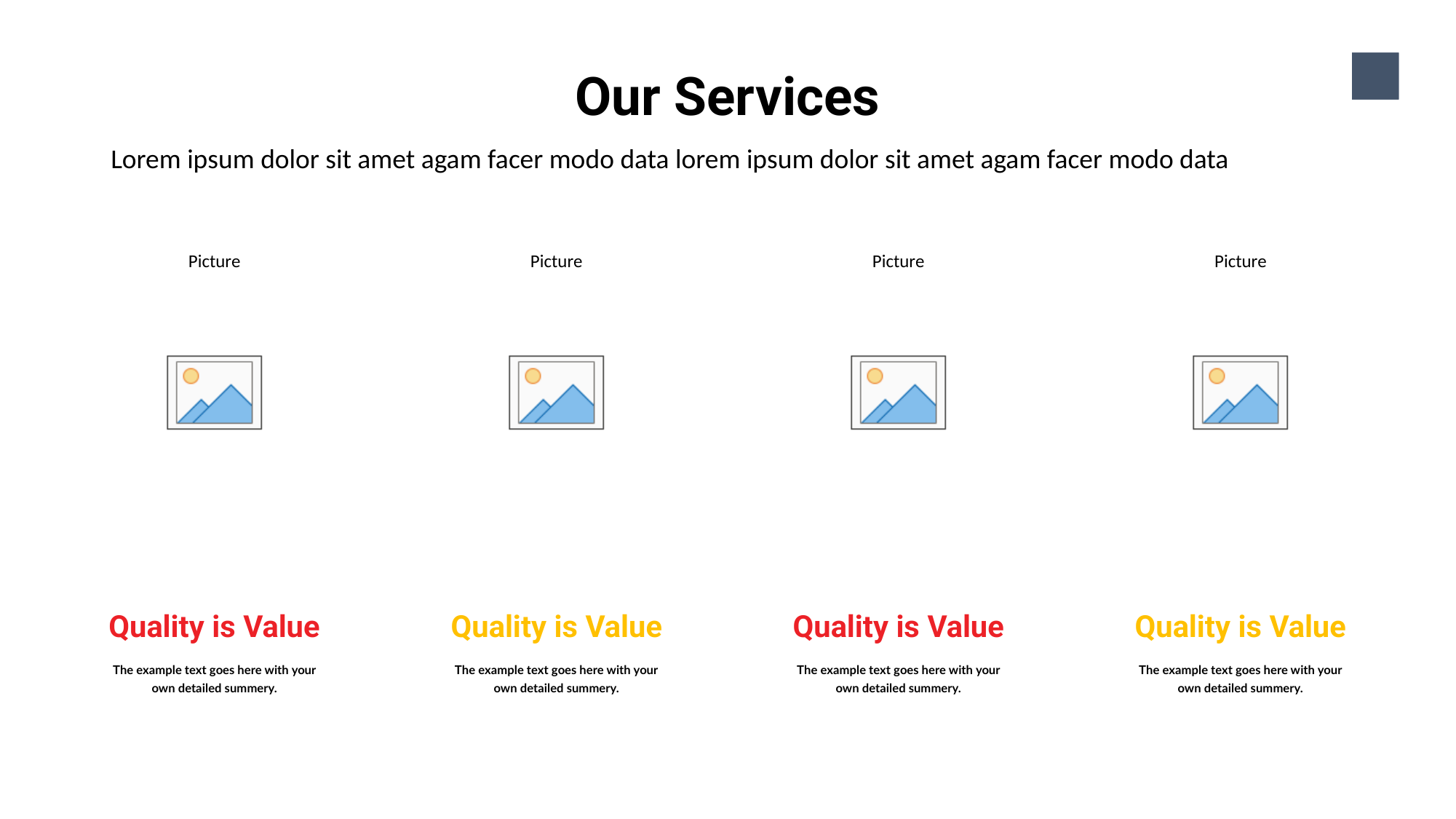

Our Services
8
Lorem ipsum dolor sit amet agam facer modo data lorem ipsum dolor sit amet agam facer modo data

Quality is Value
The example text goes here with your own detailed summery.
Quality is Value
The example text goes here with your own detailed summery.
Quality is Value
The example text goes here with your own detailed summery.
Quality is Value
The example text goes here with your own detailed summery.